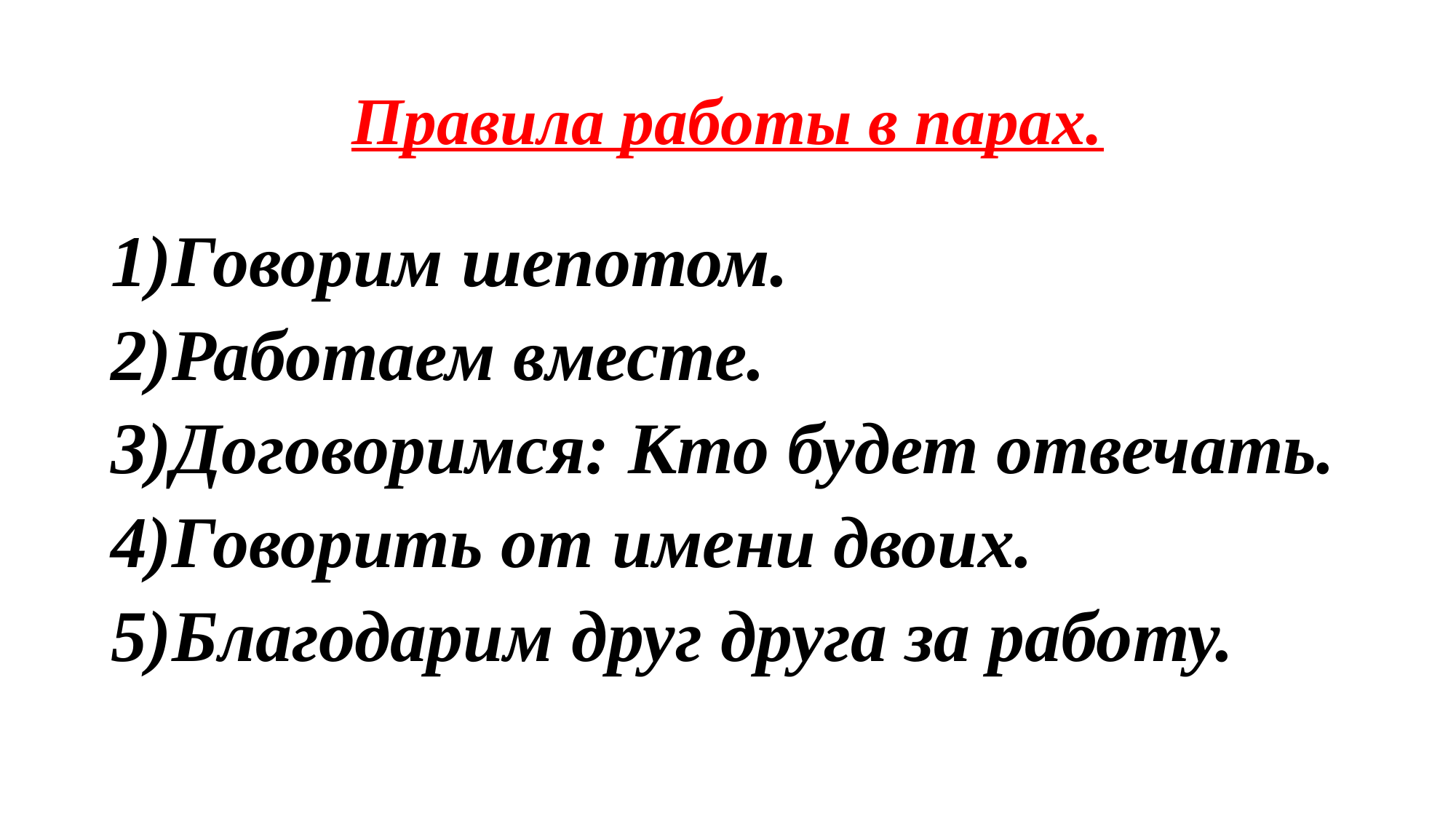

# Правила работы в парах.
Говорим шепотом.
Работаем вместе.
Договоримся: Кто будет отвечать.
Говорить от имени двоих.
Благодарим друг друга за работу.